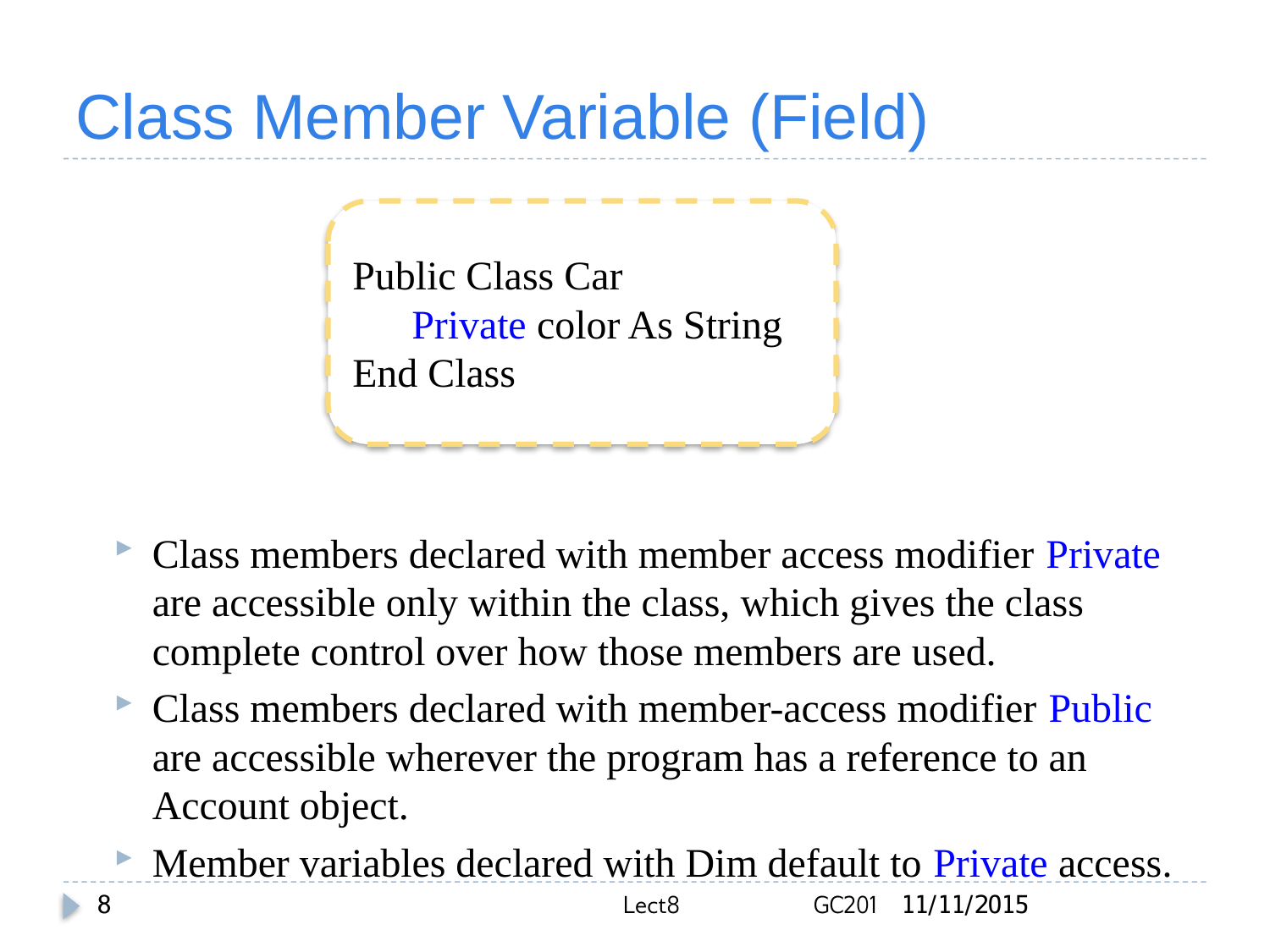

# Class Member Variable (Field)

Class members declared with member access modifier Private are accessible only within the class, which gives the class complete control over how those members are used.
Class members declared with member-access modifier Public are accessible wherever the program has a reference to an Account object.
Member variables declared with Dim default to Private access.
Public Class Car
   Private color As String
End Class
8
Lect8                  GC201
11/11/2015